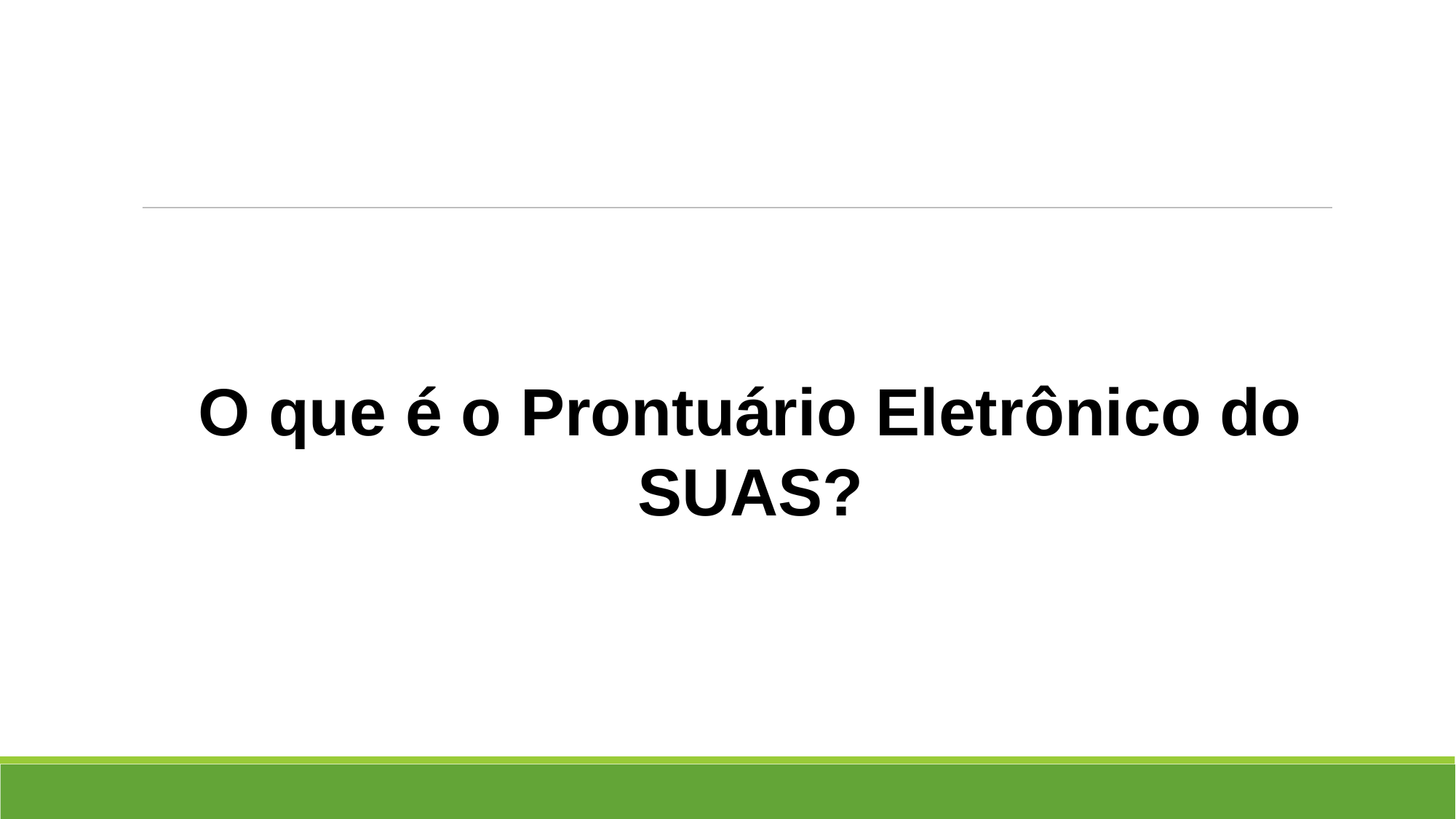

O que é o Prontuário Eletrônico do SUAS?